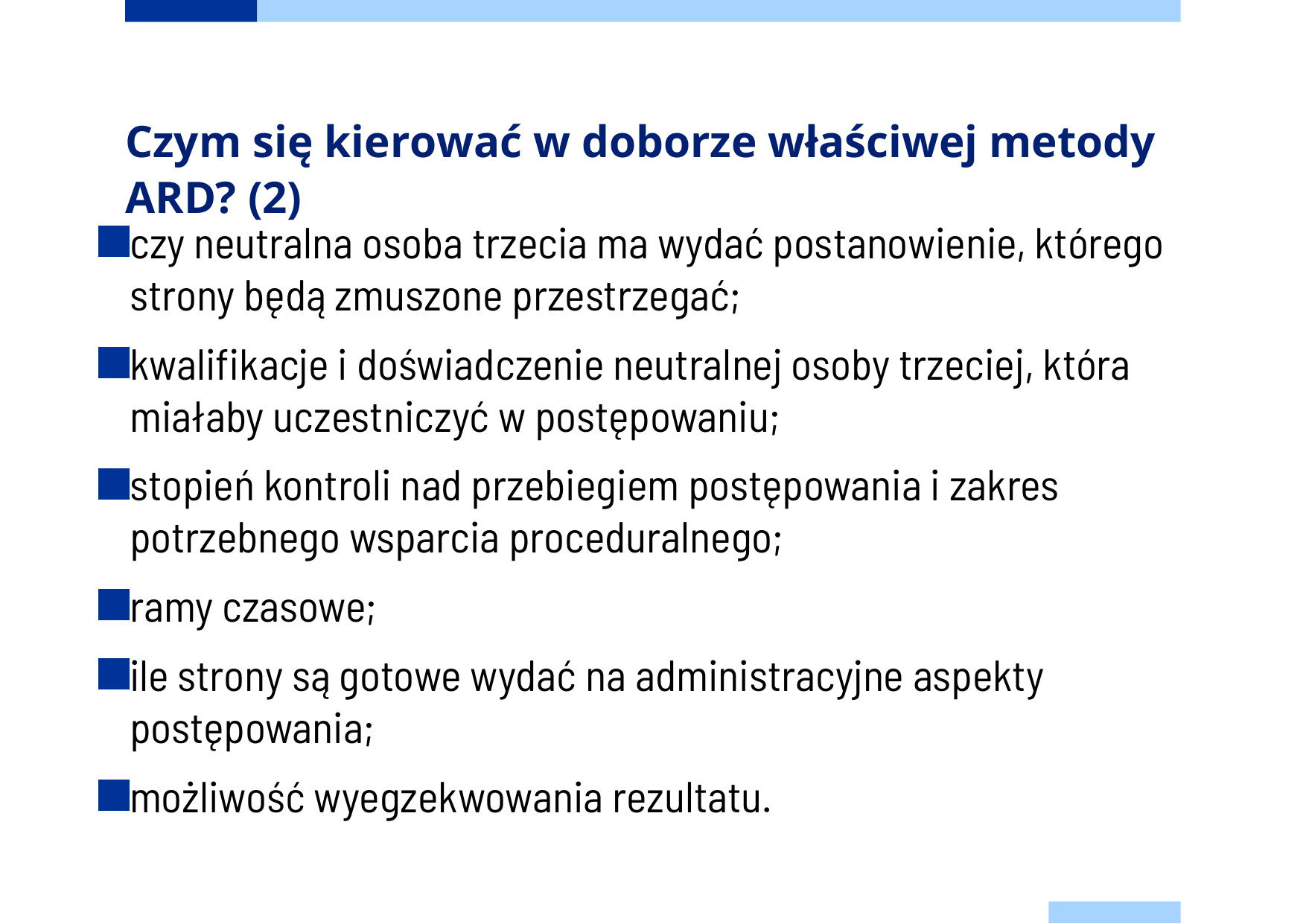

# Czym się kierować w doborze właściwej metody ARD? (2)
czy neutralna osoba trzecia ma wydać postanowienie, którego strony będą zmuszone przestrzegać;
kwalifikacje i doświadczenie neutralnej osoby trzeciej, która miałaby uczestniczyć w postępowaniu;
stopień kontroli nad przebiegiem postępowania i zakres potrzebnego wsparcia proceduralnego;
ramy czasowe;
ile strony są gotowe wydać na administracyjne aspekty postępowania;
możliwość wyegzekwowania rezultatu.